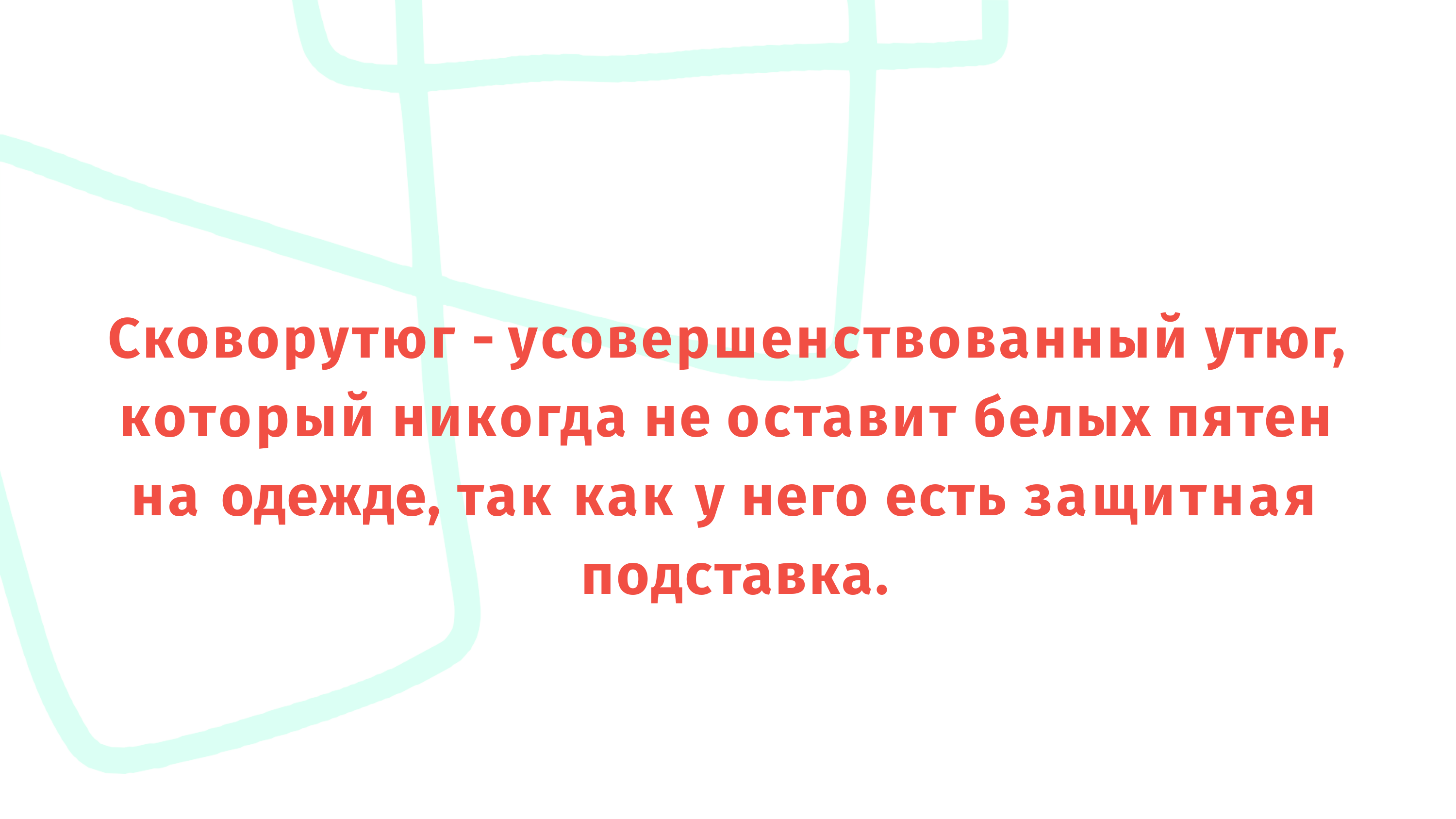

Сковорутюг - усовершенствованный утюг,  который никогда не оставит белых пятен  на одежде, так как у него есть защитная  подставка.